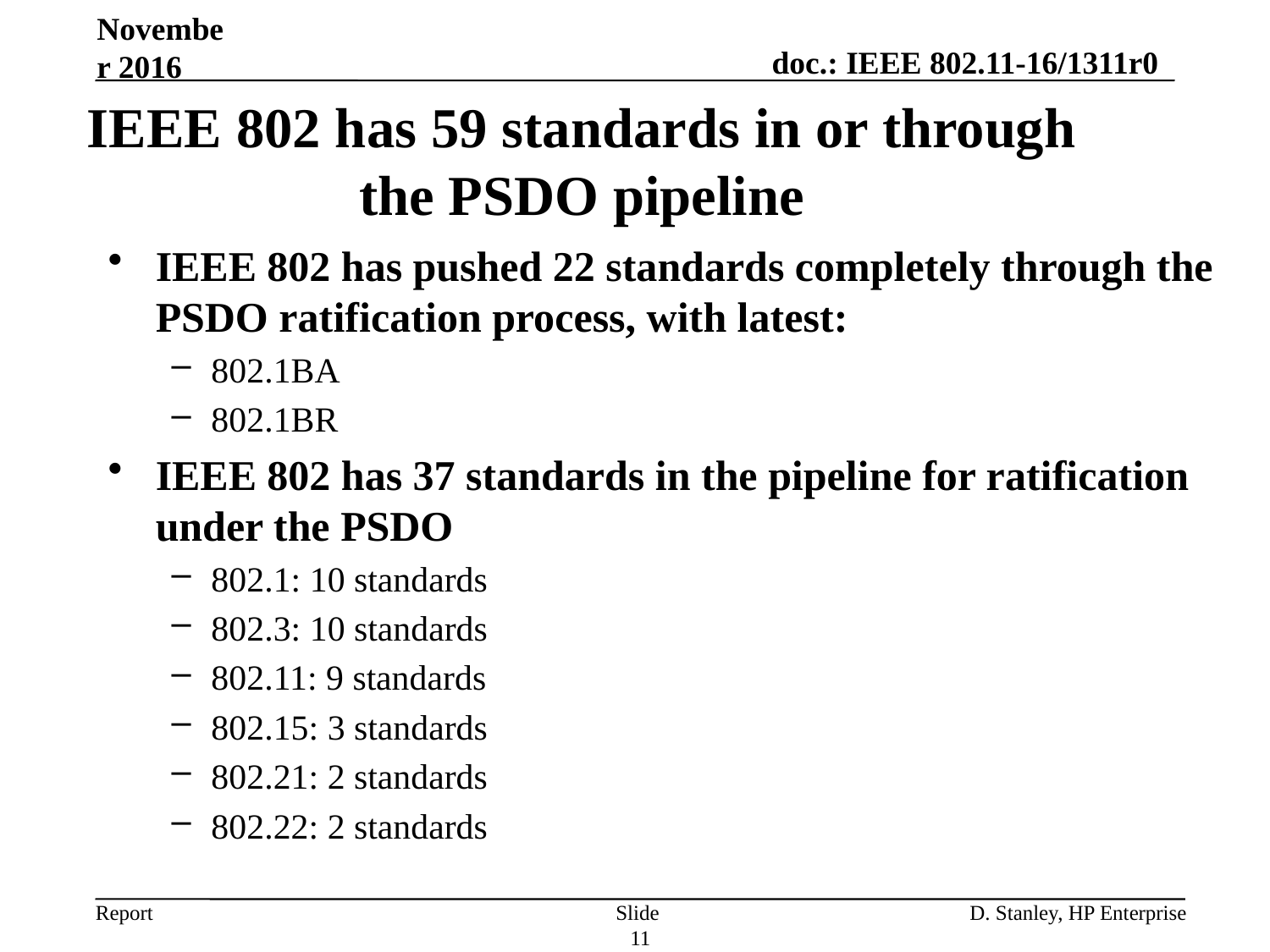

November 2016
IEEE 802 has 59 standards in or through the PSDO pipeline
IEEE 802 has pushed 22 standards completely through the PSDO ratification process, with latest:
802.1BA
802.1BR
IEEE 802 has 37 standards in the pipeline for ratification under the PSDO
802.1: 10 standards
802.3: 10 standards
802.11: 9 standards
802.15: 3 standards
802.21: 2 standards
802.22: 2 standards
Slide 11
D. Stanley, HP Enterprise